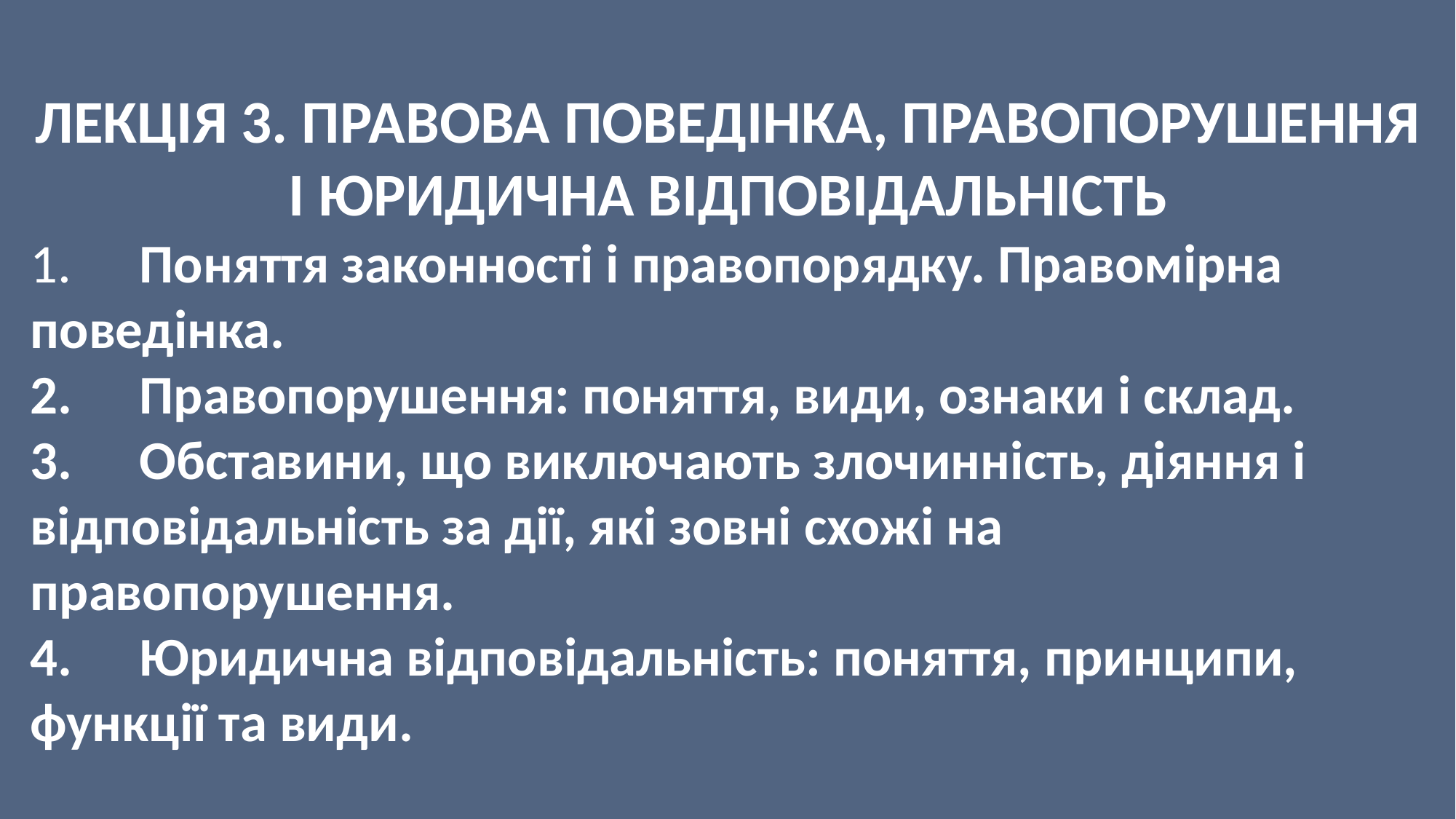

ЛЕКЦІЯ 3. ПРАВОВА ПОВЕДІНКА, ПРАВОПОРУШЕННЯ І ЮРИДИЧНА ВІДПОВІДАЛЬНІСТЬ
1.	Поняття законності і правопорядку. Правомірна поведінка.
2.	Правопорушення: поняття, види, ознаки і склад.
3.	Обставини, що виключають злочинність, діяння і відповідальність за дії, які зовні схожі на правопорушення.
4.	Юридична відповідальність: поняття, принципи, функції та види.